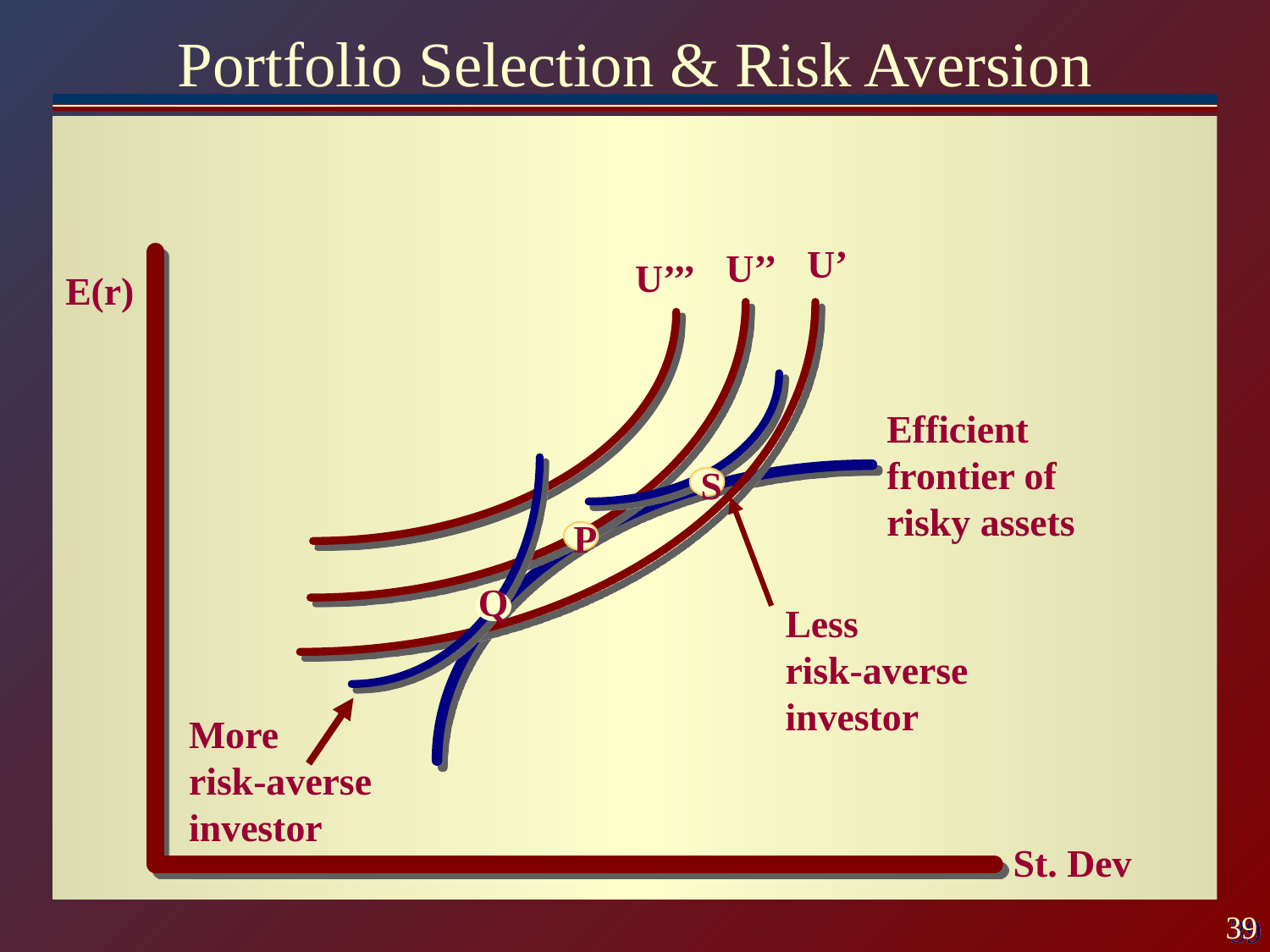

# Portfolio Selection & Risk Aversion
U’
U’’
U’’’

E(r)

Efficient
frontier of
risky assets
S

P

Q

Less
risk-averse
investor

More
risk-averse
investor
St. Dev